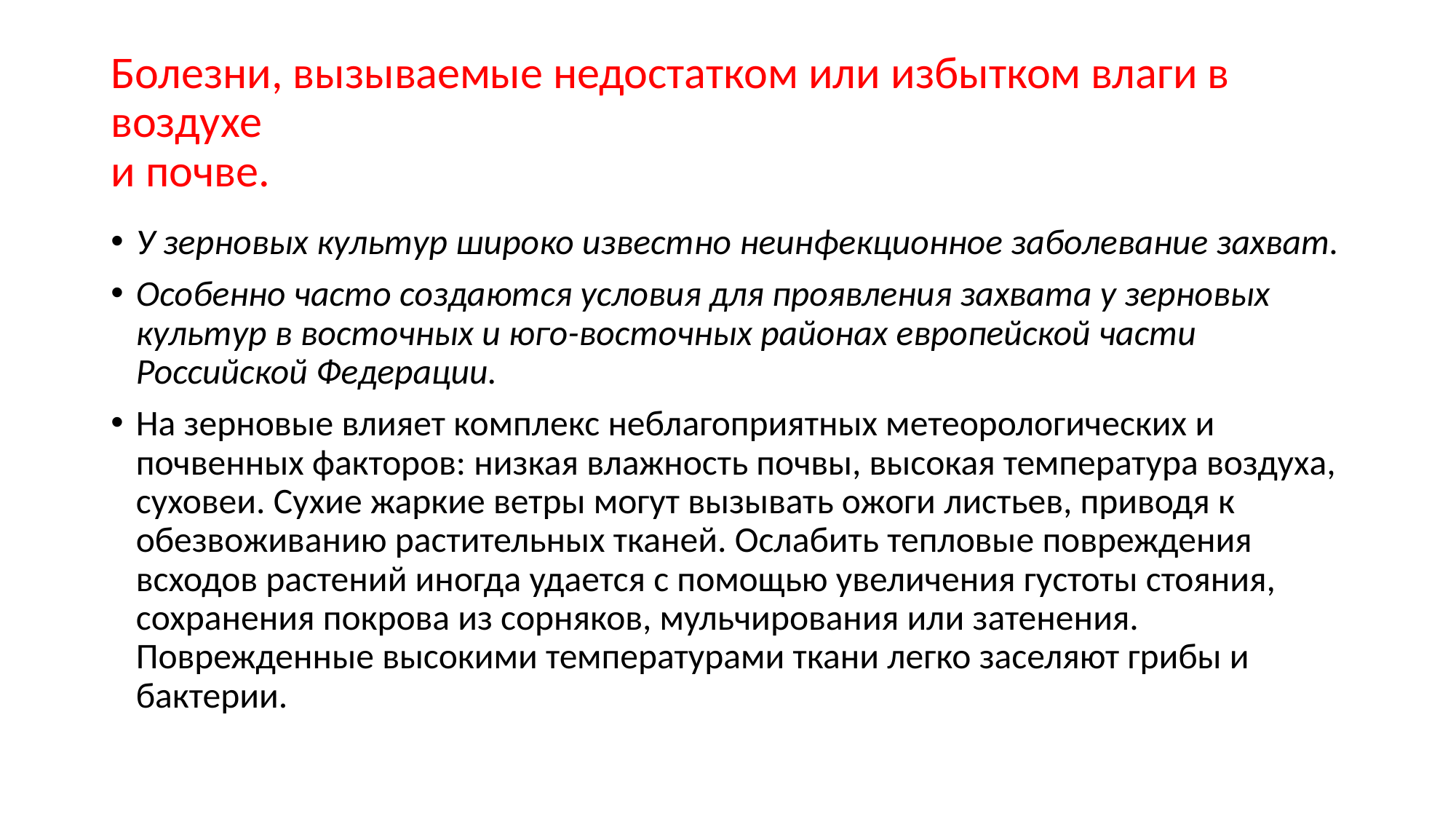

# Болезни, вызываемые недостатком или избытком влаги в воздухе и почве.
У зерновых культур широко известно неинфекционное заболевание захват.
Особенно часто создаются условия для проявления захвата у зерновых культур в восточных и юго-восточных районах европейской части Российской Федерации.
На зерновые влияет комплекс неблагоприятных метеорологических и почвенных факторов: низкая влажность почвы, высокая температура воздуха, суховеи. Сухие жаркие ветры могут вызывать ожоги листьев, приводя к обезвоживанию растительных тканей. Ослабить тепловые повреждения всходов растений иногда удается с помощью увеличения густоты стояния, сохранения покрова из сорняков, мульчирования или затенения. Поврежденные высокими температурами ткани легко заселяют грибы и бактерии.